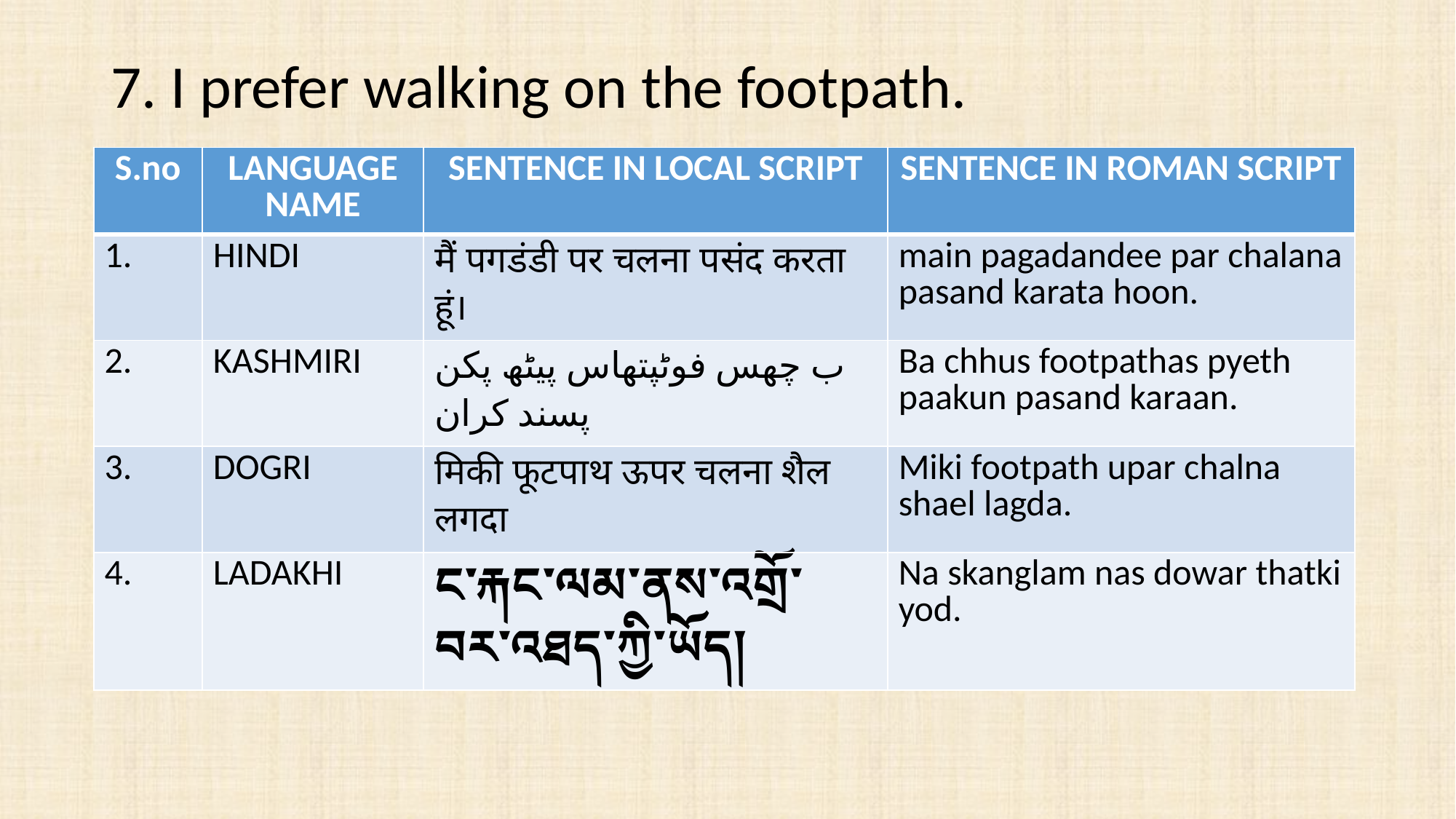

# 7. I prefer walking on the footpath.
| S.no | LANGUAGE NAME | SENTENCE IN LOCAL SCRIPT | SENTENCE IN ROMAN SCRIPT |
| --- | --- | --- | --- |
| 1. | HINDI | मैं पगडंडी पर चलना पसंद करता हूं। | main pagadandee par chalana pasand karata hoon. |
| 2. | KASHMIRI | ب چھس فوٹپتھاس پیٹھ پکن پسند کران | Ba chhus footpathas pyeth paakun pasand karaan. |
| 3. | DOGRI | मिकी फूटपाथ ऊपर चलना शैल लगदा | Miki footpath upar chalna shael lagda. |
| 4. | LADAKHI | ང་རྐང་ལམ་ནས་འགྲོ་བར་འཐད་ཀྱི་ཡོད། | Na skanglam nas dowar thatki yod. |